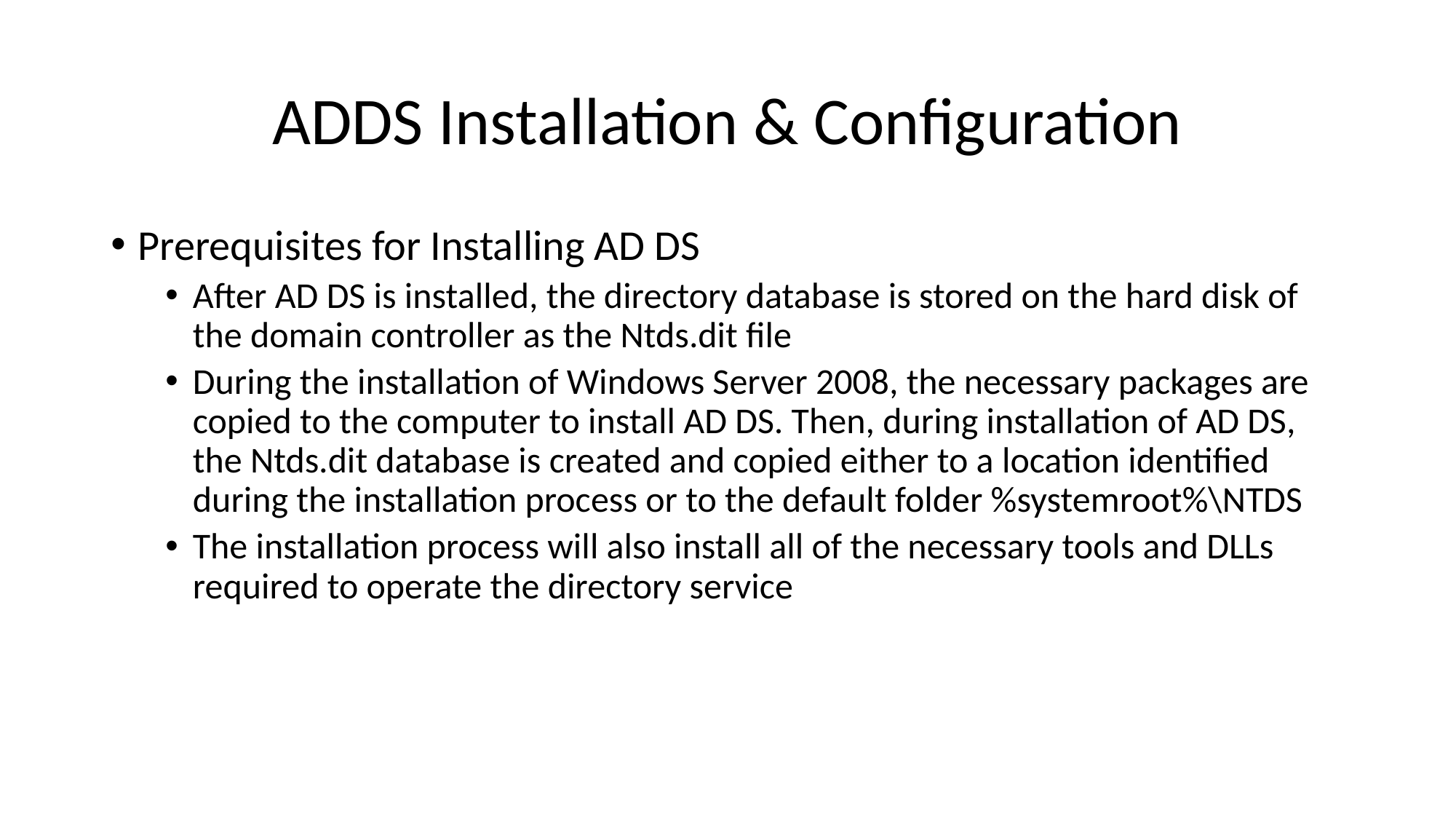

# ADDS Installation & Configuration
Prerequisites for Installing AD DS
After AD DS is installed, the directory database is stored on the hard disk of the domain controller as the Ntds.dit file
During the installation of Windows Server 2008, the necessary packages are copied to the computer to install AD DS. Then, during installation of AD DS, the Ntds.dit database is created and copied either to a location identified during the installation process or to the default folder %systemroot%\NTDS
The installation process will also install all of the necessary tools and DLLs required to operate the directory service